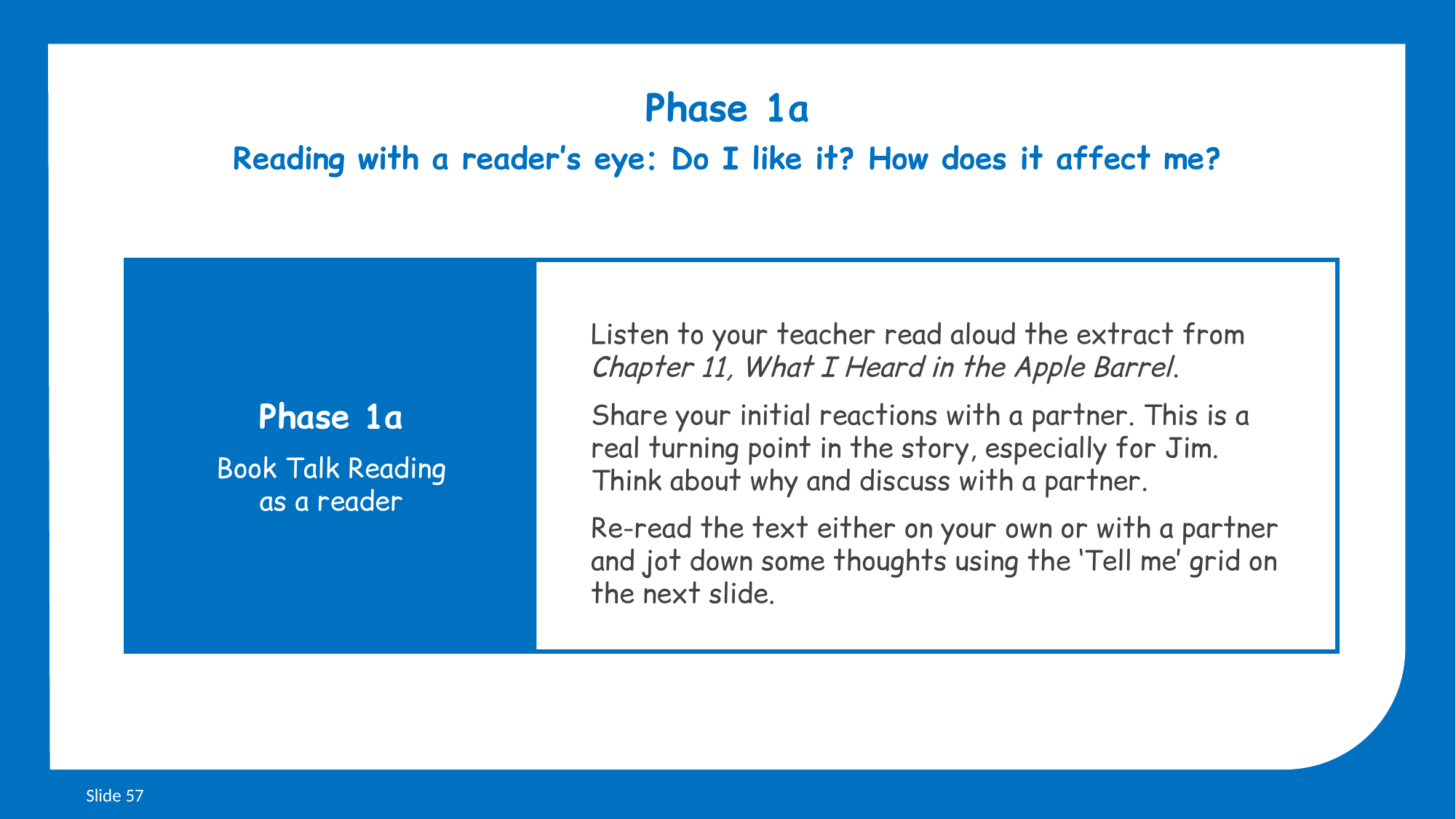

Phase 1a
Reading with a reader’s eye: Do I like it? How does it affect me?

Phase 1a
Book Talk Reading
as a reader
Listen to your teacher read aloud the extract from Chapter 11, What I Heard in the Apple Barrel.
Share your initial reactions with a partner. This is a real turning point in the story, especially for Jim. Think about why and discuss with a partner.
Re-read the text either on your own or with a partner and jot down some thoughts using the ‘Tell me’ grid on the next slide.
Slide 57